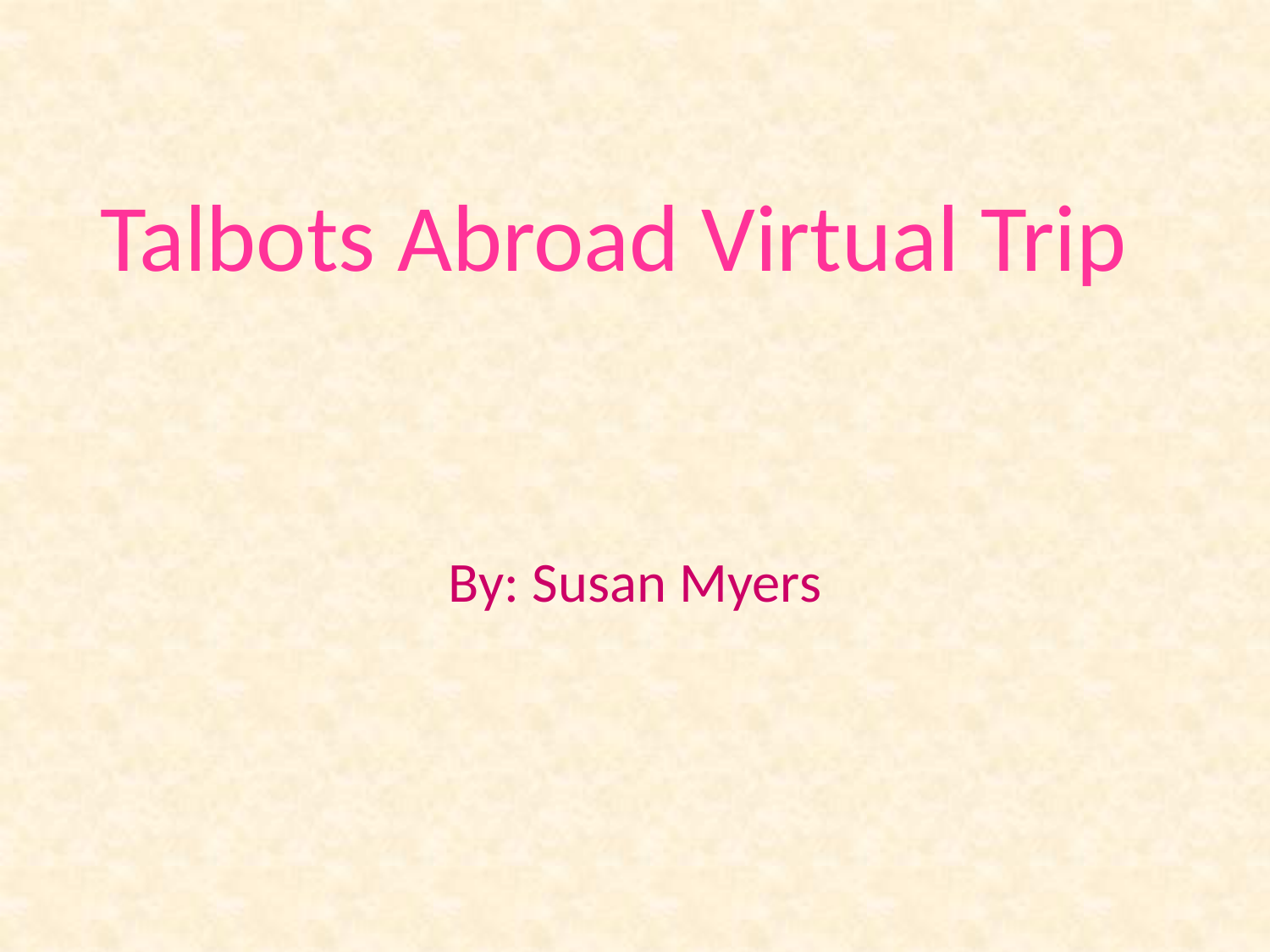

# Talbots Abroad Virtual Trip
By: Susan Myers